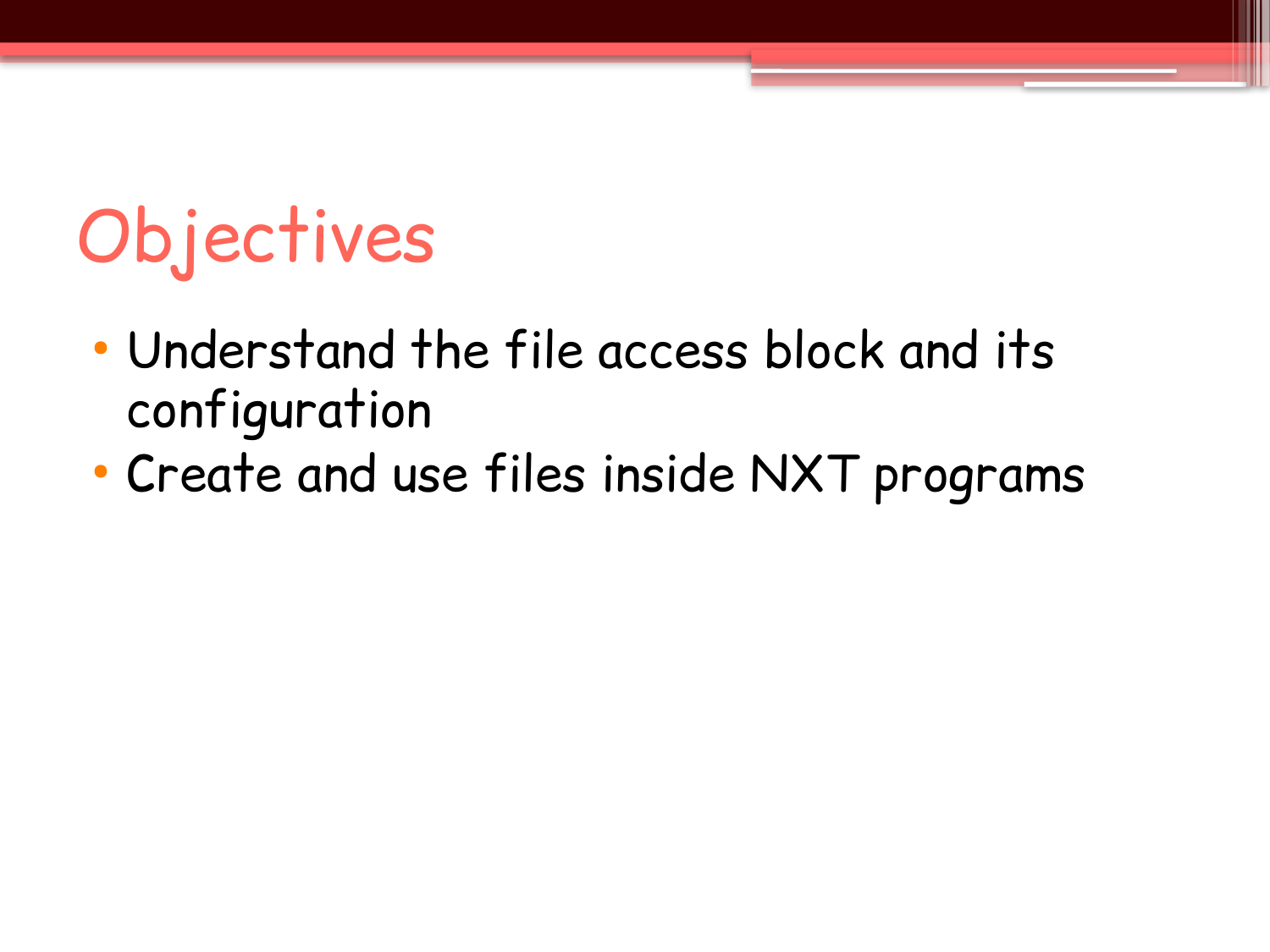

# Objectives
Understand the file access block and its configuration
Create and use files inside NXT programs